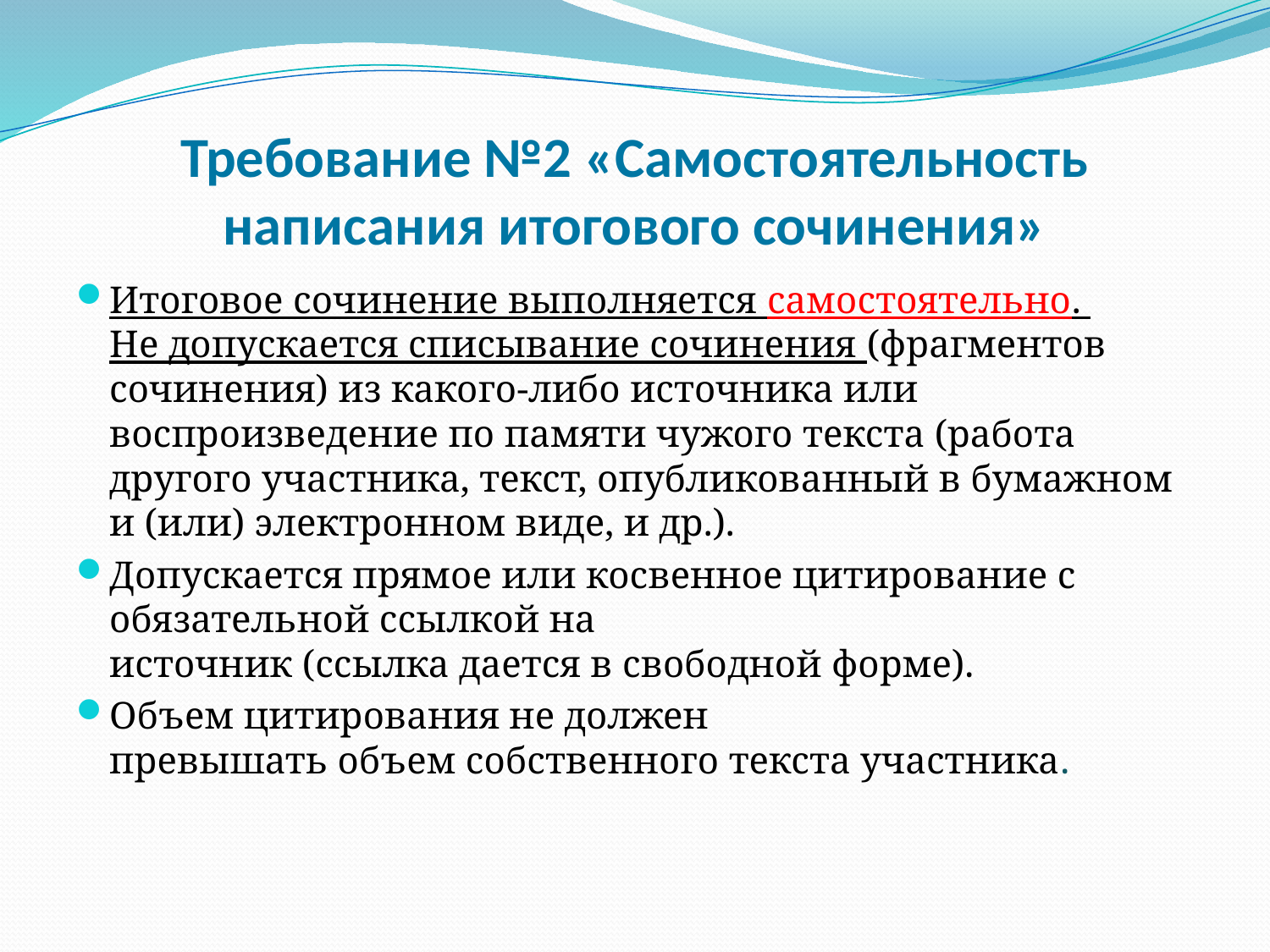

# Требование №2 «Самостоятельность написания итогового сочинения»
Итоговое сочинение выполняется самостоятельно.
Не допускается списывание сочинения (фрагментов сочинения) из какого-либо источника или воспроизведение по памяти чужого текста (работа другого участника, текст, опубликованный в бумажном и (или) электронном виде, и др.).
Допускается прямое или косвенное цитирование с обязательной ссылкой на
источник (ссылка дается в свободной форме).
Объем цитирования не должен
превышать объем собственного текста участника.